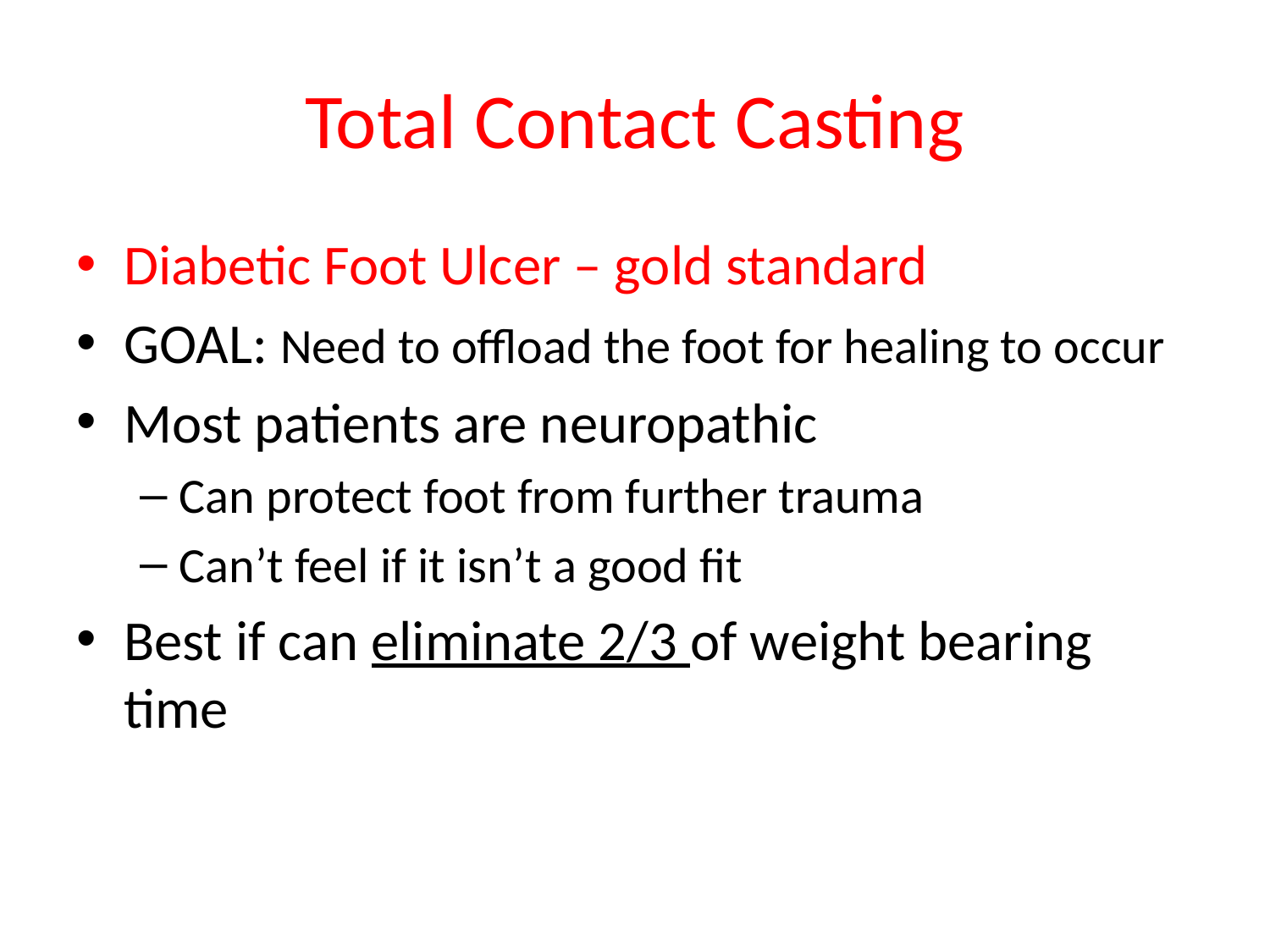

# Total Contact Casting
Diabetic Foot Ulcer – gold standard
GOAL: Need to offload the foot for healing to occur
Most patients are neuropathic
Can protect foot from further trauma
Can’t feel if it isn’t a good fit
Best if can eliminate 2/3 of weight bearing time